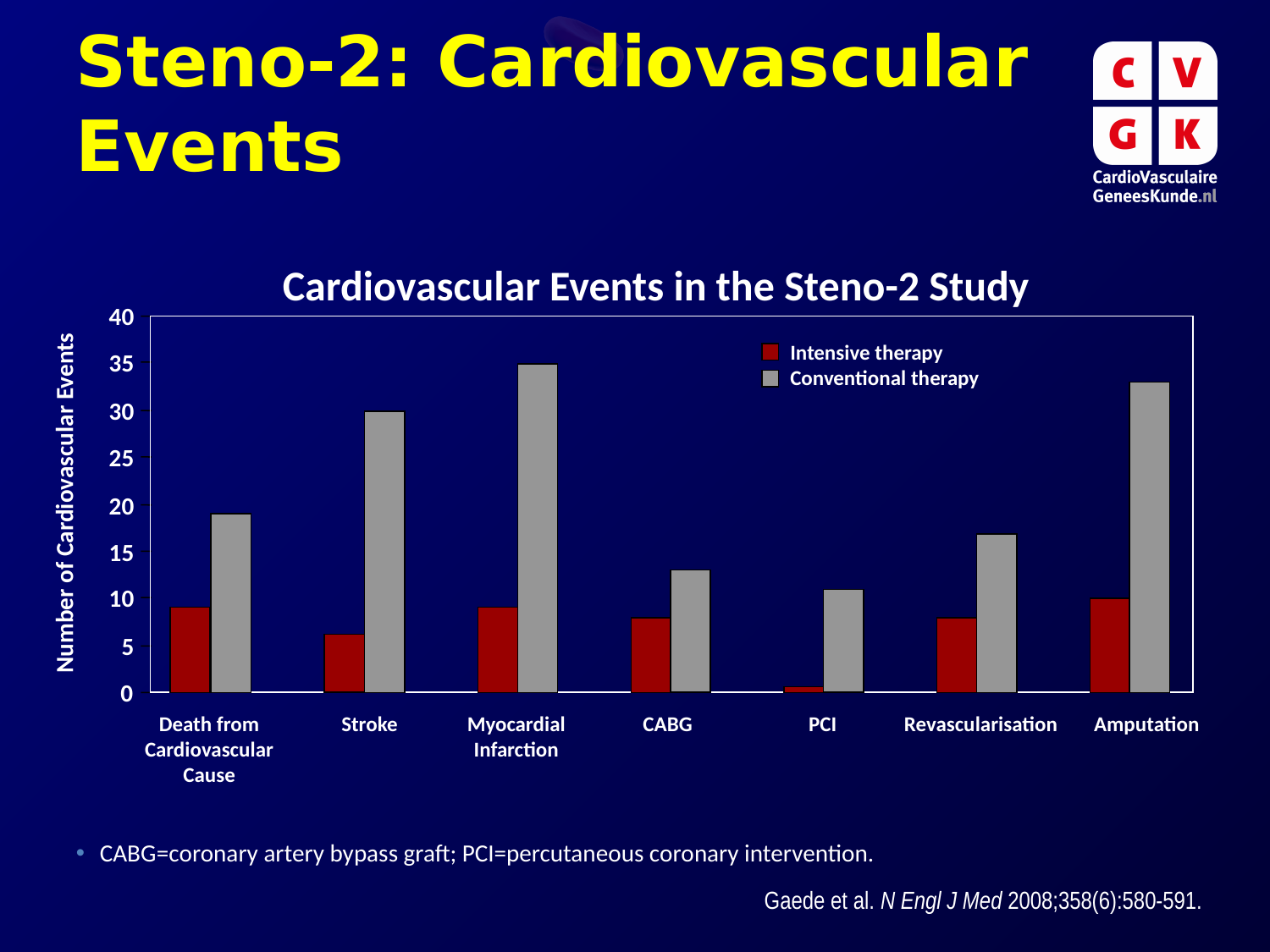

Steno-2: Cardiovascular Events
Cardiovascular Events in the Steno-2 Study
40

Intensive therapy
Conventional therapy

35

30
25
Number of Cardiovascular Events
20
15
10
5
0
Death from
Cardiovascular
Cause
Stroke
Myocardial
Infarction
CABG
PCI
Revascularisation
Amputation
CABG=coronary artery bypass graft; PCI=percutaneous coronary intervention.
Gaede et al. N Engl J Med 2008;358(6):580-591.